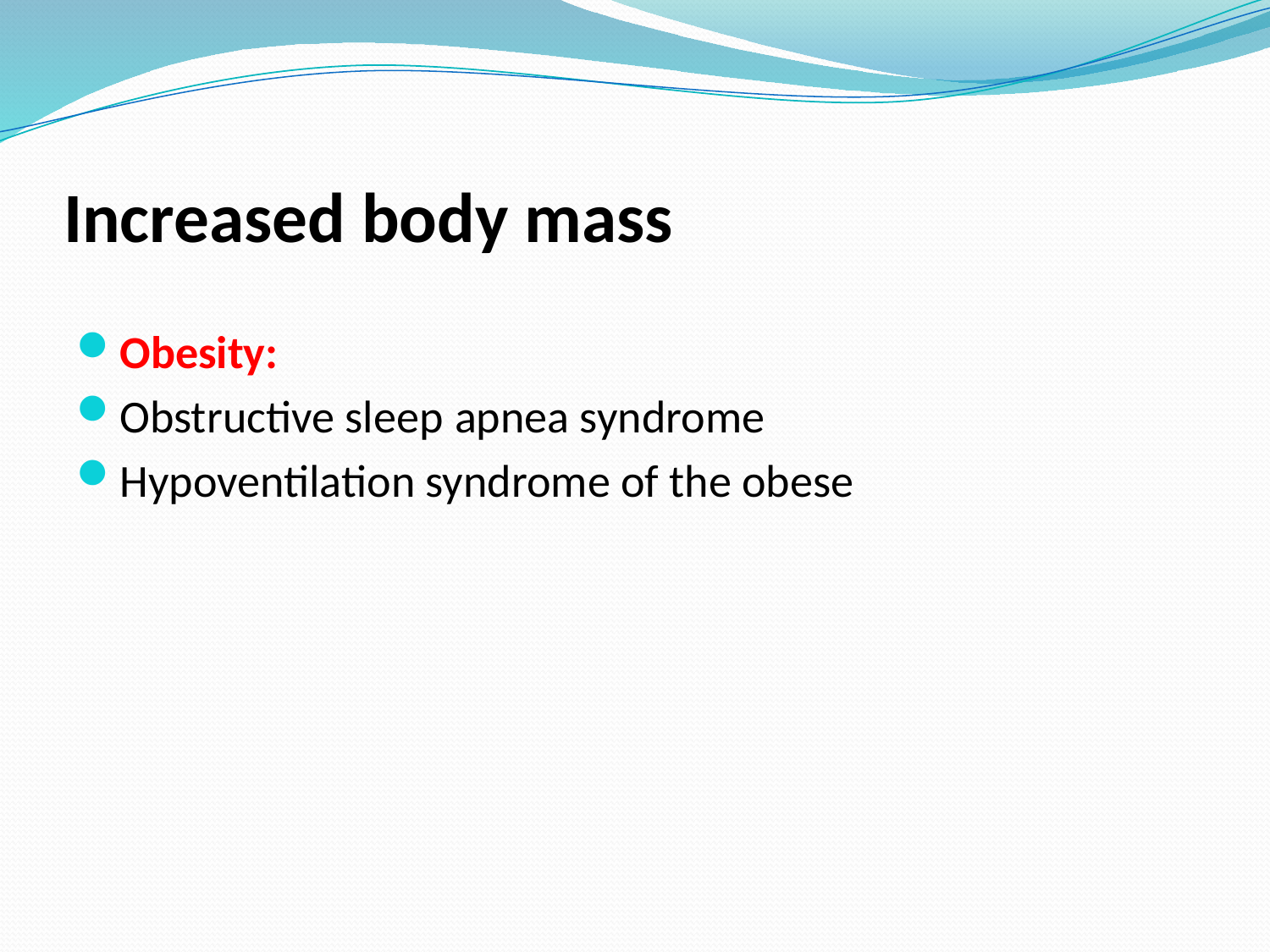

# Increased body mass
Obesity:
Obstructive sleep apnea syndrome
Hypoventilation syndrome of the obese